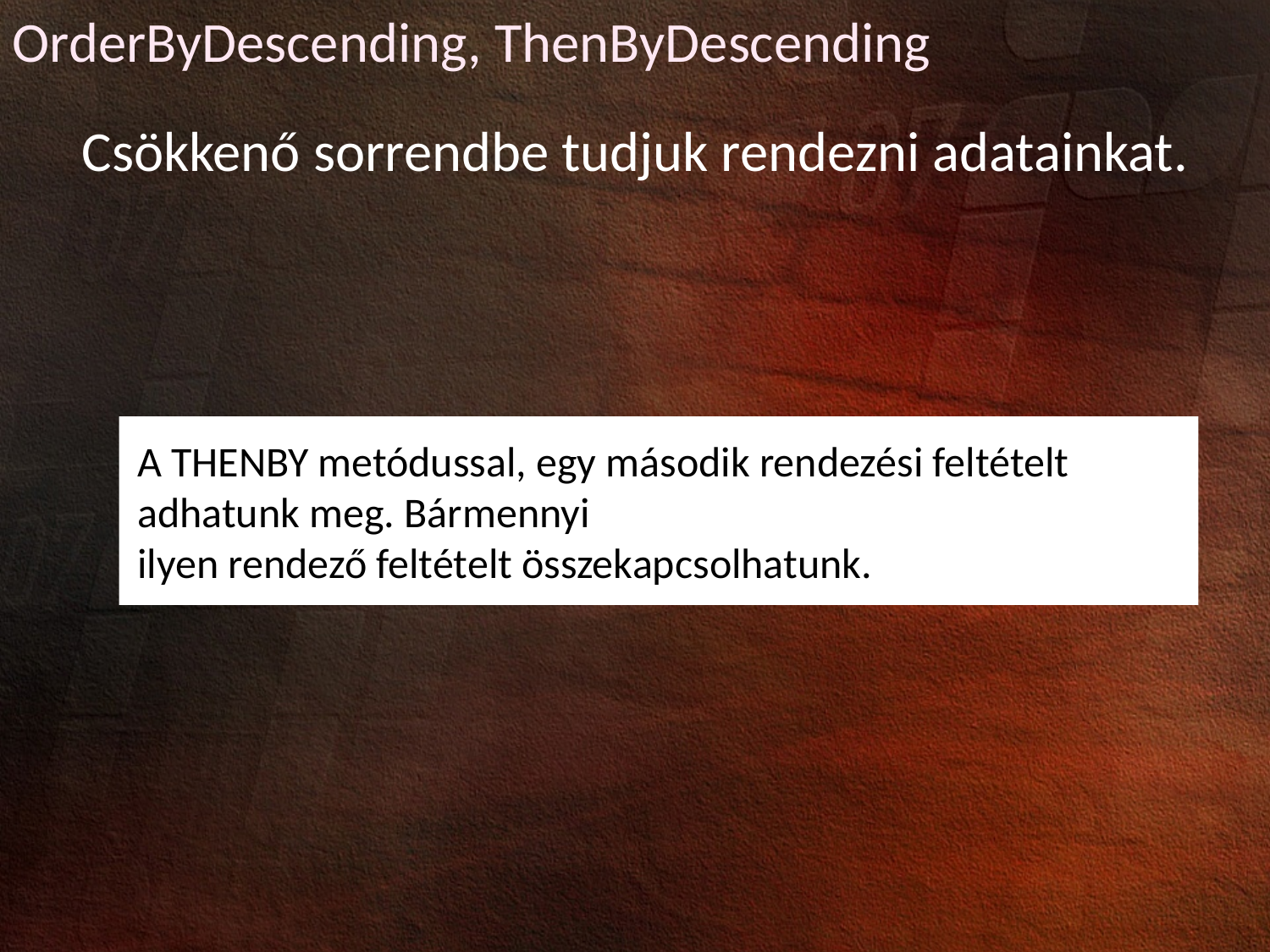

OrderByDescending, ThenByDescending
Csökkenő sorrendbe tudjuk rendezni adatainkat.

A THENBY metódussal, egy második rendezési feltételt adhatunk meg. Bármennyi
ilyen rendező feltételt összekapcsolhatunk.